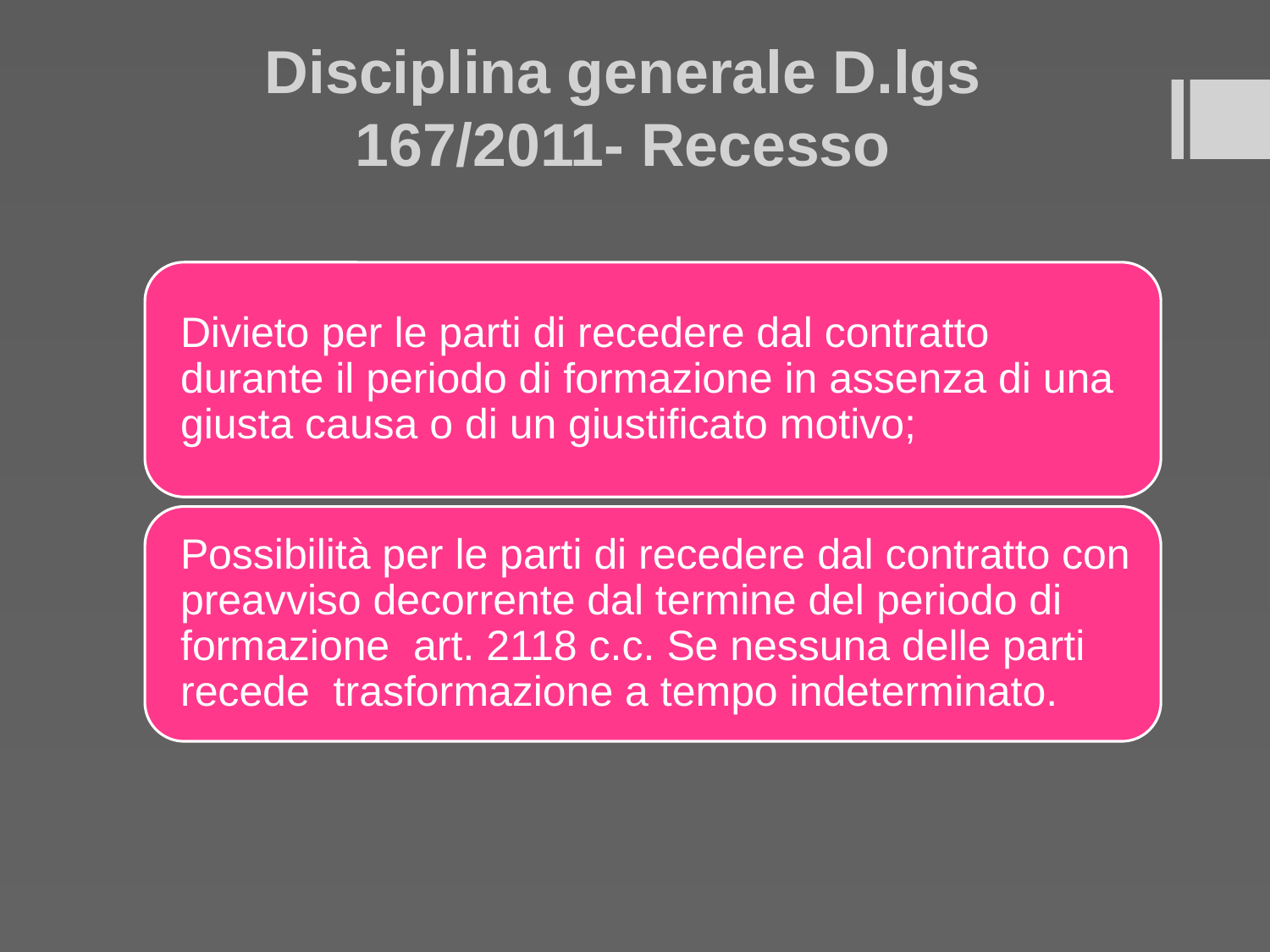

# Disciplina generale D.lgs 167/2011- Recesso
Divieto per le parti di recedere dal contratto durante il periodo di formazione in assenza di una giusta causa o di un giustificato motivo;
Possibilità per le parti di recedere dal contratto con preavviso decorrente dal termine del periodo di formazione  art. 2118 c.c. Se nessuna delle parti recede  trasformazione a tempo indeterminato.